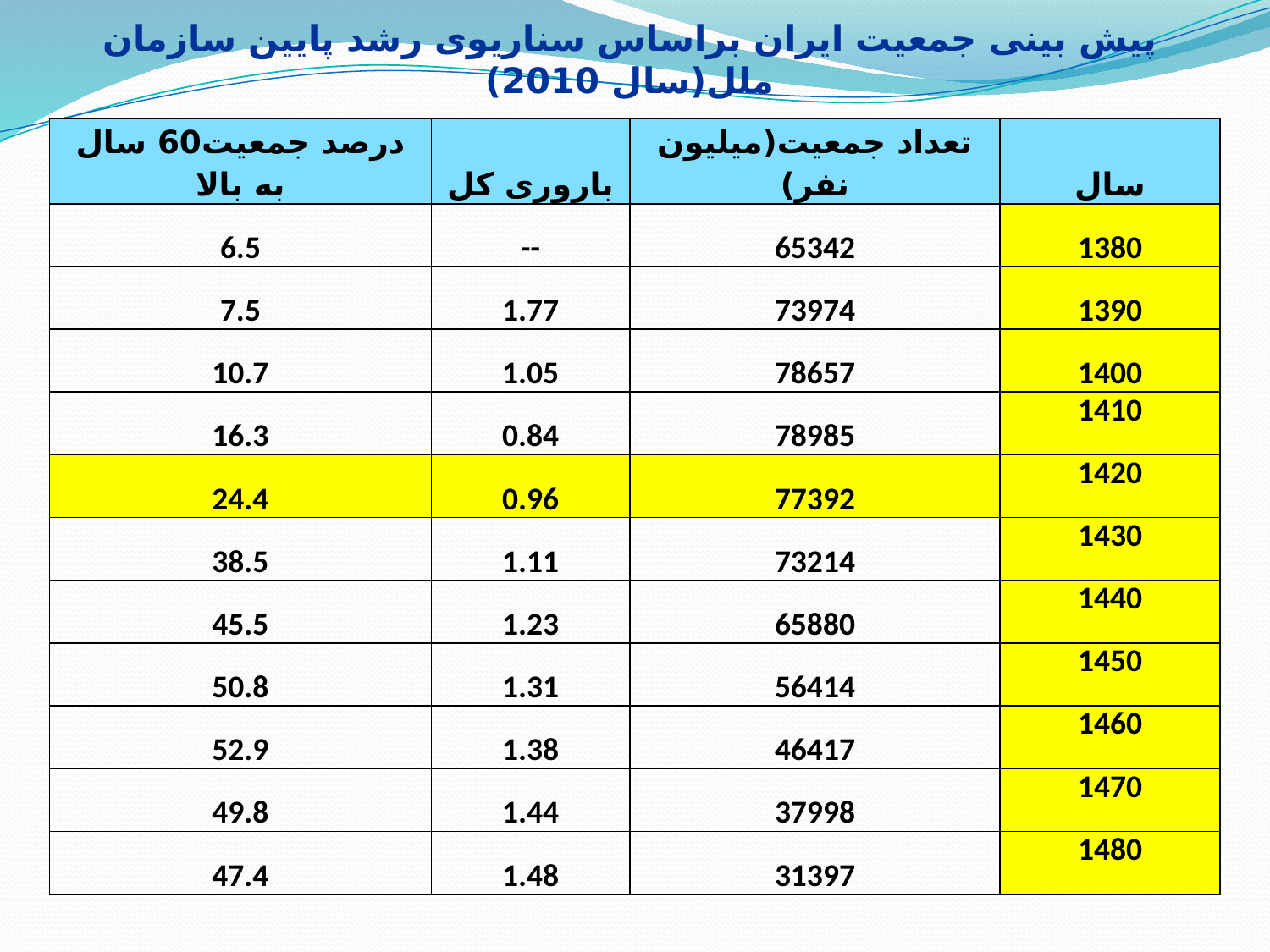

پیش بینی جمعیت ایران براساس سناریوی رشد پايين سازمان ملل(سال 2010)

| درصد جمعيت60 سال به بالا | باروری کل | تعداد جمعیت(میلیون نفر) | سال |
| --- | --- | --- | --- |
| 6.5 | -- | 65342 | 1380 |
| 7.5 | 1.77 | 73974 | 1390 |
| 10.7 | 1.05 | 78657 | 1400 |
| 16.3 | 0.84 | 78985 | 1410 |
| 24.4 | 0.96 | 77392 | 1420 |
| 38.5 | 1.11 | 73214 | 1430 |
| 45.5 | 1.23 | 65880 | 1440 |
| 50.8 | 1.31 | 56414 | 1450 |
| 52.9 | 1.38 | 46417 | 1460 |
| 49.8 | 1.44 | 37998 | 1470 |
| 47.4 | 1.48 | 31397 | 1480 |